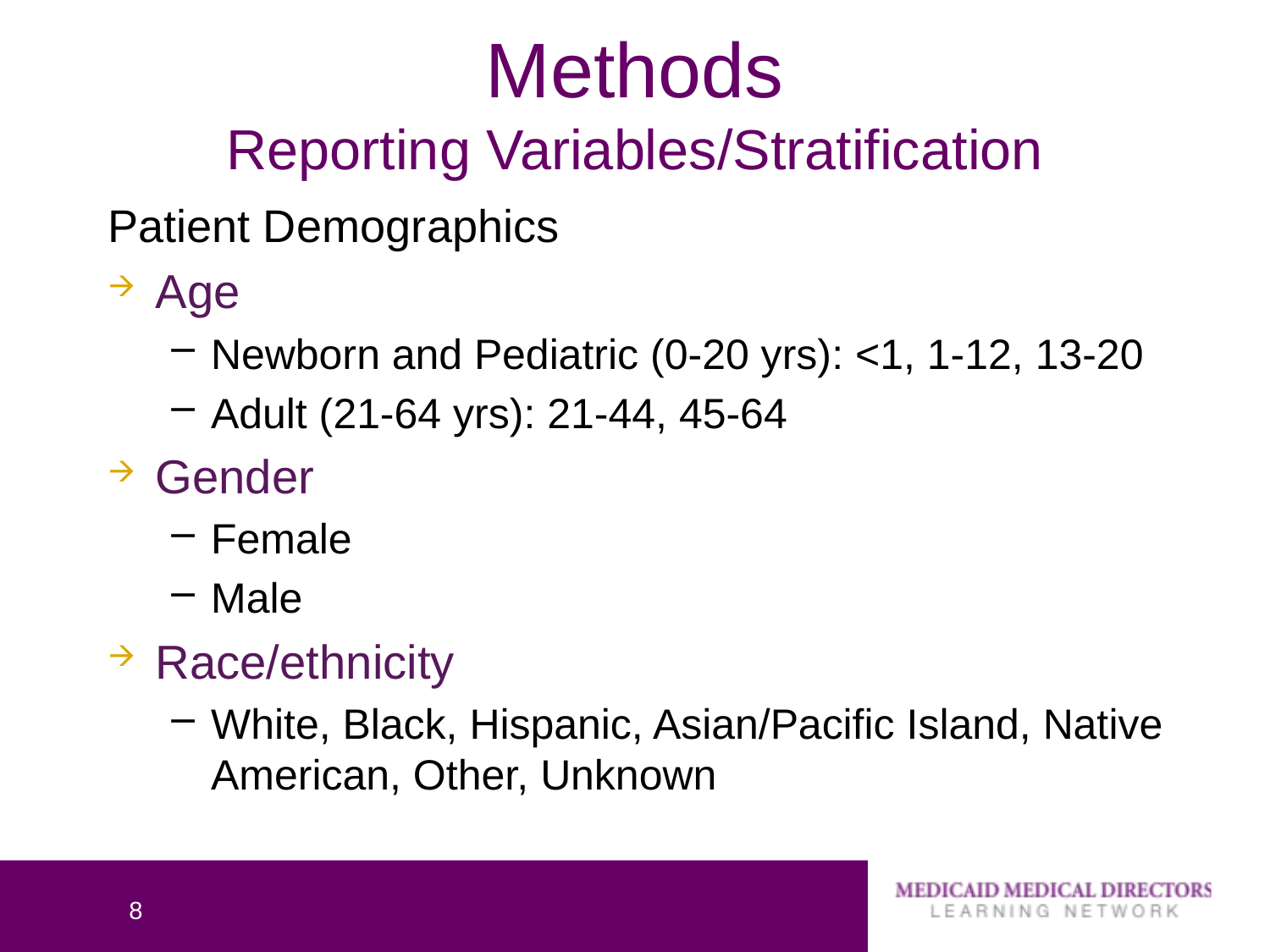

# Methods Reporting Variables/Stratification
Patient Demographics
Age
Newborn and Pediatric (0-20 yrs): <1, 1-12, 13-20
Adult (21-64 yrs): 21-44, 45-64
Gender
Female
Male
Race/ethnicity
White, Black, Hispanic, Asian/Pacific Island, Native American, Other, Unknown

8